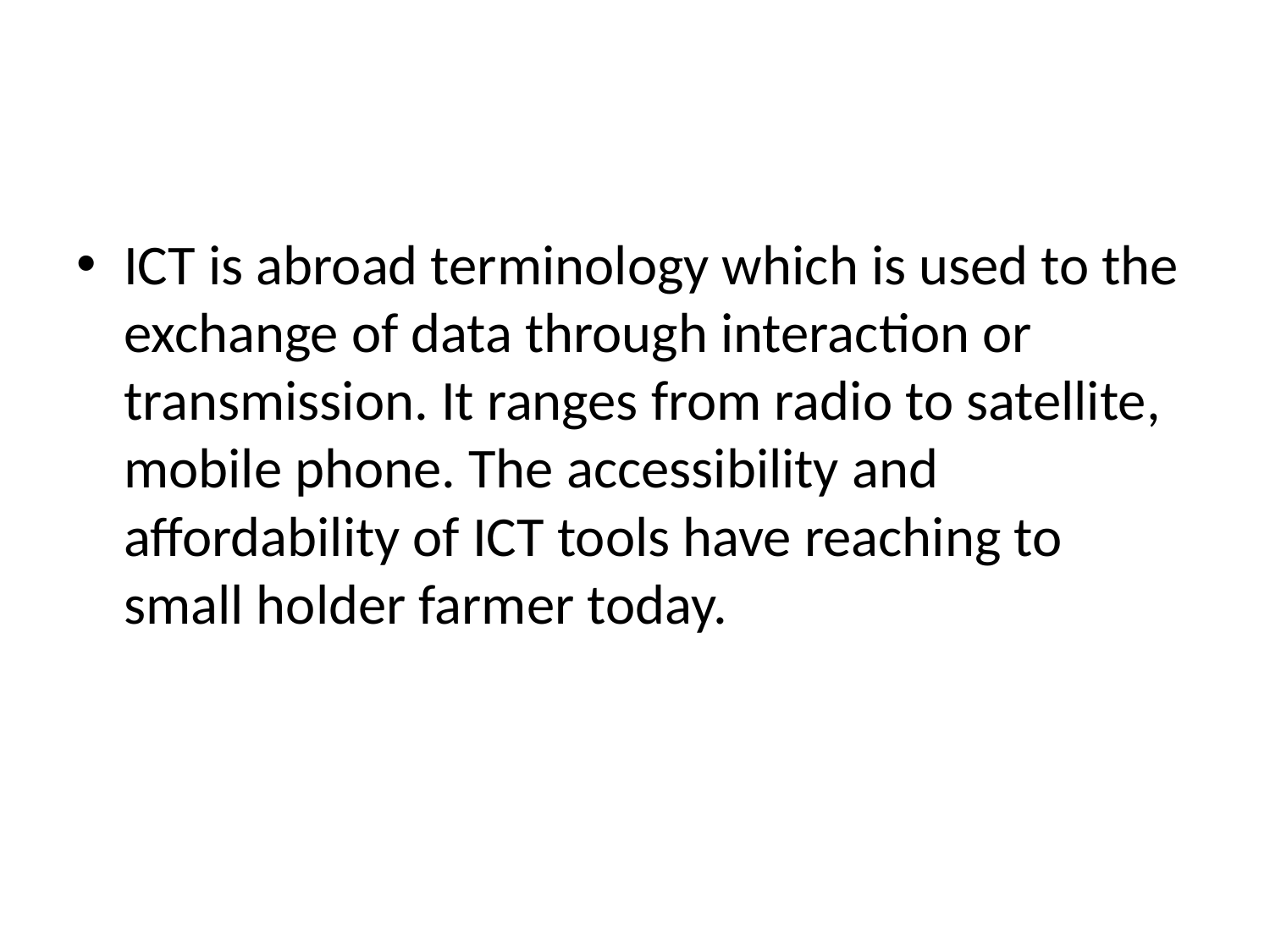

#
ICT is abroad terminology which is used to the exchange of data through interaction or transmission. It ranges from radio to satellite, mobile phone. The accessibility and affordability of ICT tools have reaching to small holder farmer today.